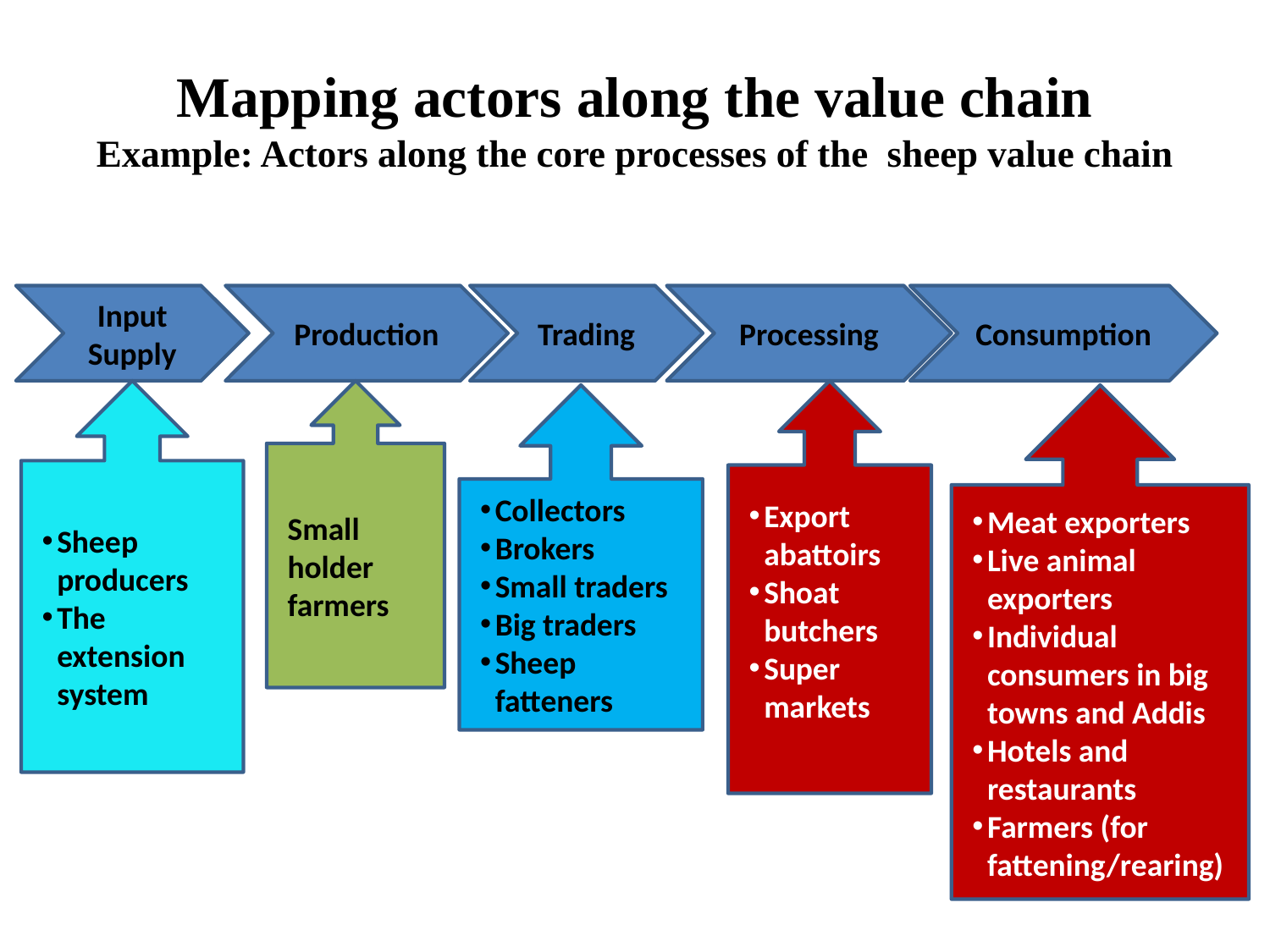

# Mapping actors along the value chain Example: Actors along the core processes of the  sheep value chain
Input Supply
Production
Trading
Processing
Consumption
Sheep producers
The extension system
Small holder farmers
Export abattoirs
Shoat butchers
Super markets

Collectors
Brokers
Small traders
Big traders
Sheep fatteners

Meat exporters
Live animal exporters
Individual consumers in big towns and Addis
Hotels and restaurants
Farmers (for fattening/rearing)